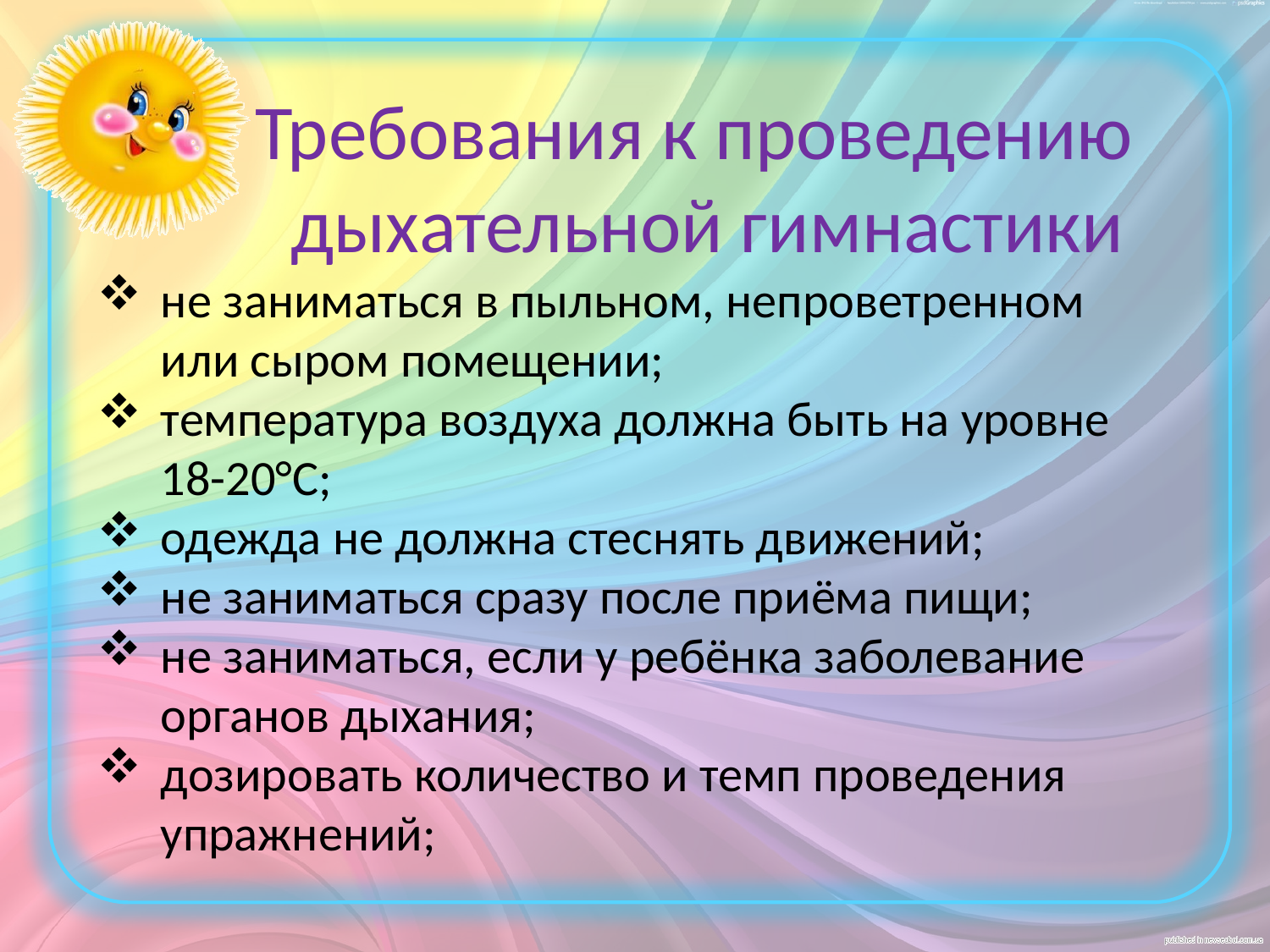

Требования к проведению
           дыхательной гимнастики
не заниматься в пыльном, непроветренном или сыром помещении;
температура воздуха должна быть на уровне 18-20°С;
одежда не должна стеснять движений;
не заниматься сразу после приёма пищи;
не заниматься, если у ребёнка заболевание органов дыхания;
дозировать количество и темп проведения упражнений;